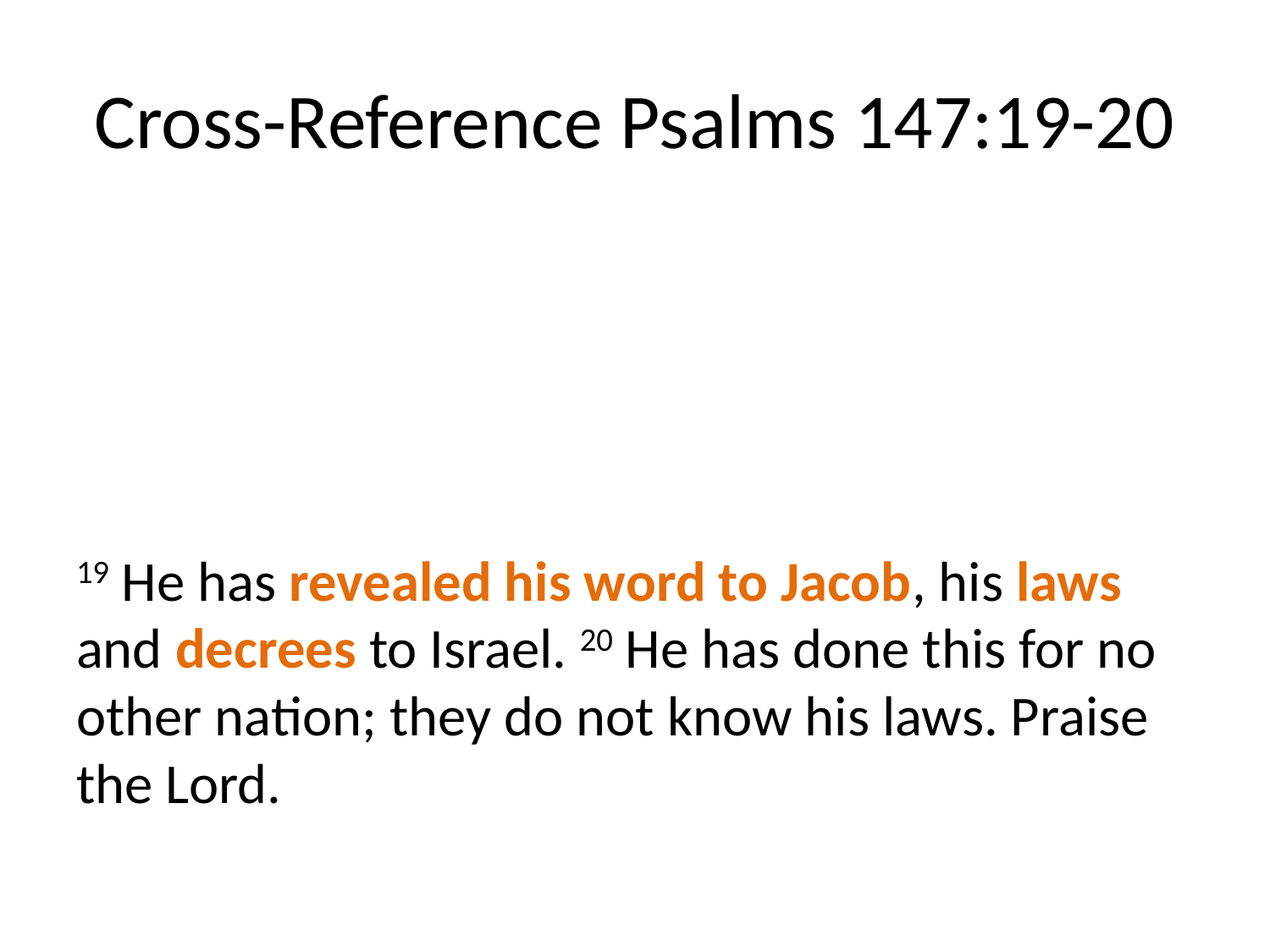

# Cross-Reference Psalms 147:19-20

19 He has revealed his word to Jacob, his laws and decrees to Israel. 20 He has done this for no other nation; they do not know his laws. Praise the Lord.